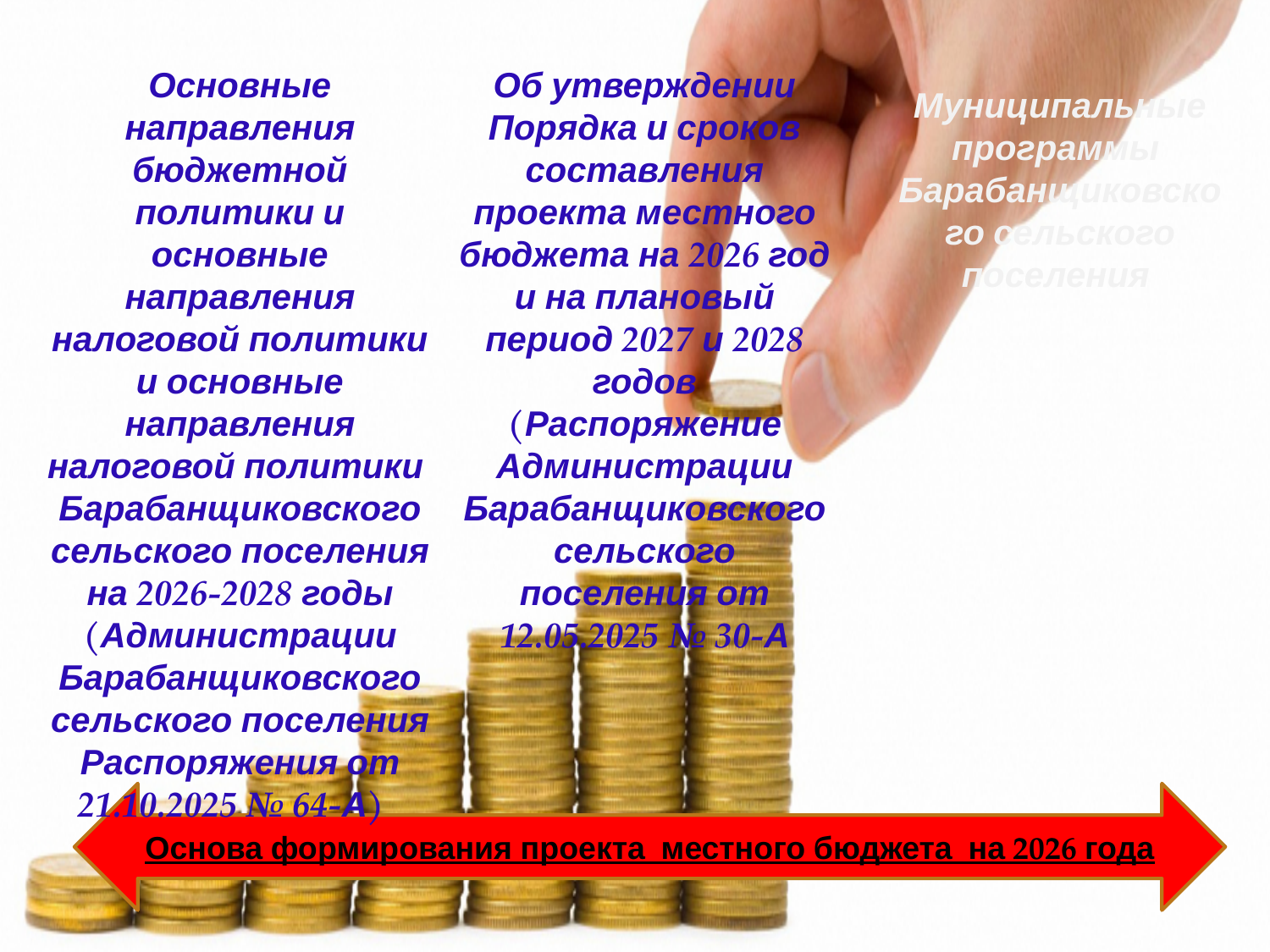

Основные направления бюджетной политики и основные направления налоговой политики и основные направления налоговой политики  Барабанщиковского сельского поселения на 2026-2028 годы (Администрации Барабанщиковского сельского поселения Распоряжения от 21.10.2025 № 64-А)
Об утверждении Порядка и сроков составления проекта местного бюджета на 2026 год и на плановый период 2027 и 2028 годов (Распоряжение Администрации Барабанщиковского сельского поселения от 12.05.2025 № 30-А
Муниципальные программы  Барабанщиковского сельского поселения
Основа формирования проекта  местного бюджета  на 2026 года